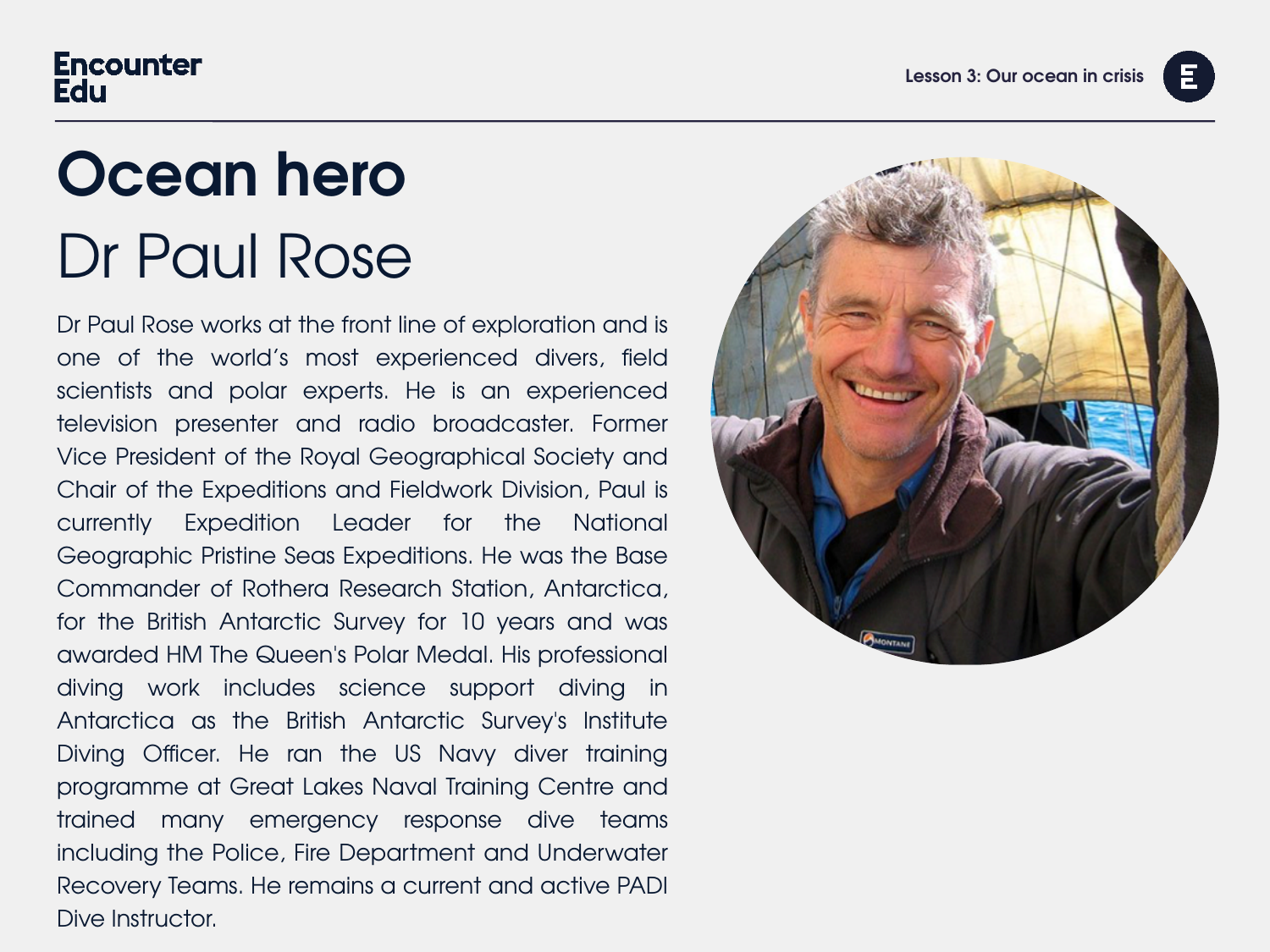

# Lesson 3: Our ocean in crisis
Ocean hero
Dr Paul Rose

Dr Paul Rose works at the front line of exploration and is one of the world’s most experienced divers, field scientists and polar experts. He is an experienced television presenter and radio broadcaster. Former Vice President of the Royal Geographical Society and Chair of the Expeditions and Fieldwork Division, Paul is currently Expedition Leader for the National Geographic Pristine Seas Expeditions. He was the Base Commander of Rothera Research Station, Antarctica, for the British Antarctic Survey for 10 years and was awarded HM The Queen's Polar Medal. His professional diving work includes science support diving in Antarctica as the British Antarctic Survey's Institute Diving Officer. He ran the US Navy diver training programme at Great Lakes Naval Training Centre and trained many emergency response dive teams including the Police, Fire Department and Underwater Recovery Teams. He remains a current and active PADI Dive Instructor.